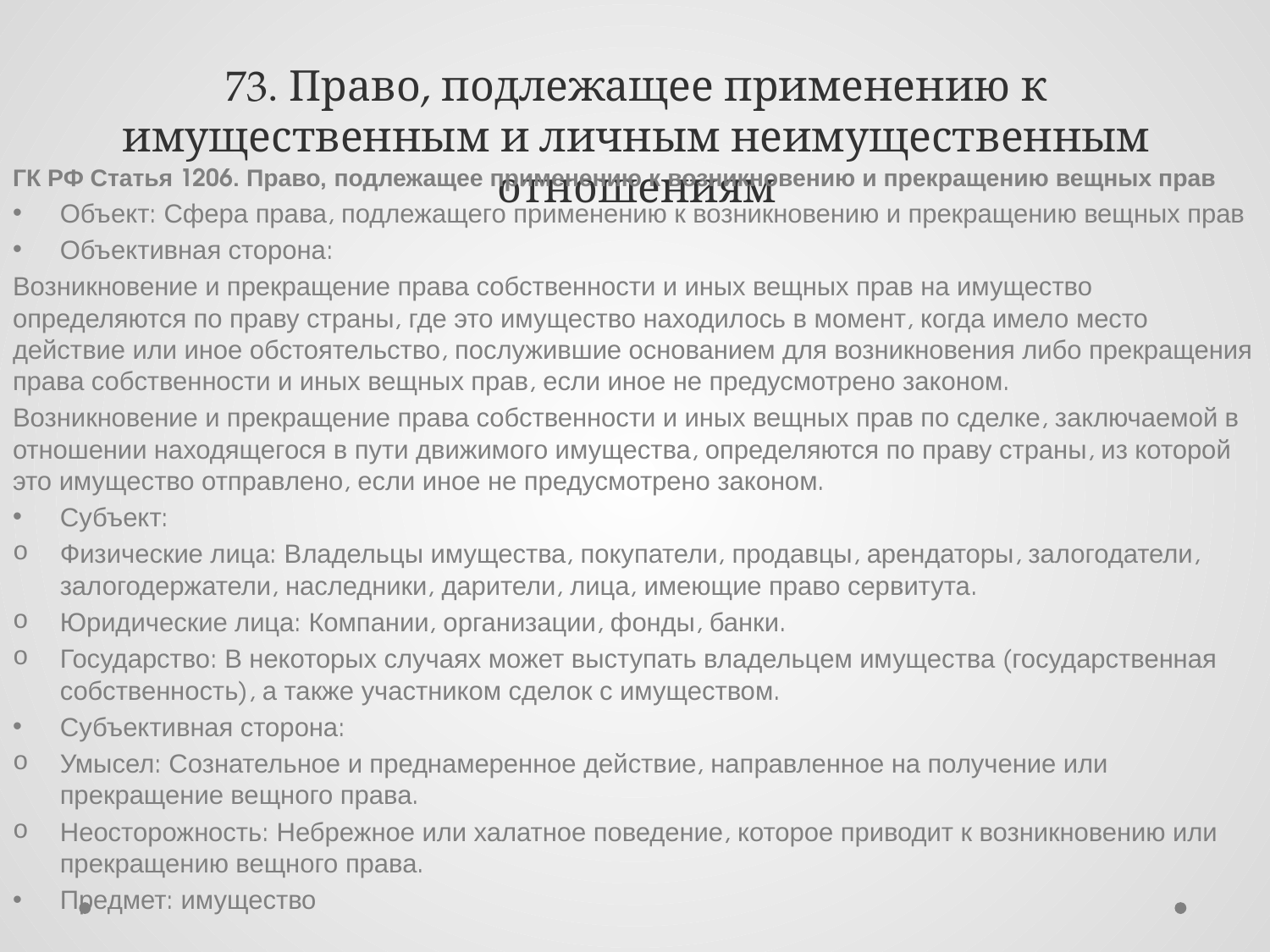

# 73. Право, подлежащее применению к имущественным и личным неимущественным отношениям
ГК РФ Статья 1206. Право, подлежащее применению к возникновению и прекращению вещных прав
Объект: Сфера права, подлежащего применению к возникновению и прекращению вещных прав
Объективная сторона:
Возникновение и прекращение права собственности и иных вещных прав на имущество определяются по праву страны, где это имущество находилось в момент, когда имело место действие или иное обстоятельство, послужившие основанием для возникновения либо прекращения права собственности и иных вещных прав, если иное не предусмотрено законом.
Возникновение и прекращение права собственности и иных вещных прав по сделке, заключаемой в отношении находящегося в пути движимого имущества, определяются по праву страны, из которой это имущество отправлено, если иное не предусмотрено законом.
Субъект:
Физические лица: Владельцы имущества, покупатели, продавцы, арендаторы, залогодатели, залогодержатели, наследники, дарители, лица, имеющие право сервитута.
Юридические лица: Компании, организации, фонды, банки.
Государство: В некоторых случаях может выступать владельцем имущества (государственная собственность), а также участником сделок с имуществом.
Субъективная сторона:
Умысел: Сознательное и преднамеренное действие, направленное на получение или прекращение вещного права.
Неосторожность: Небрежное или халатное поведение, которое приводит к возникновению или прекращению вещного права.
Предмет: имущество